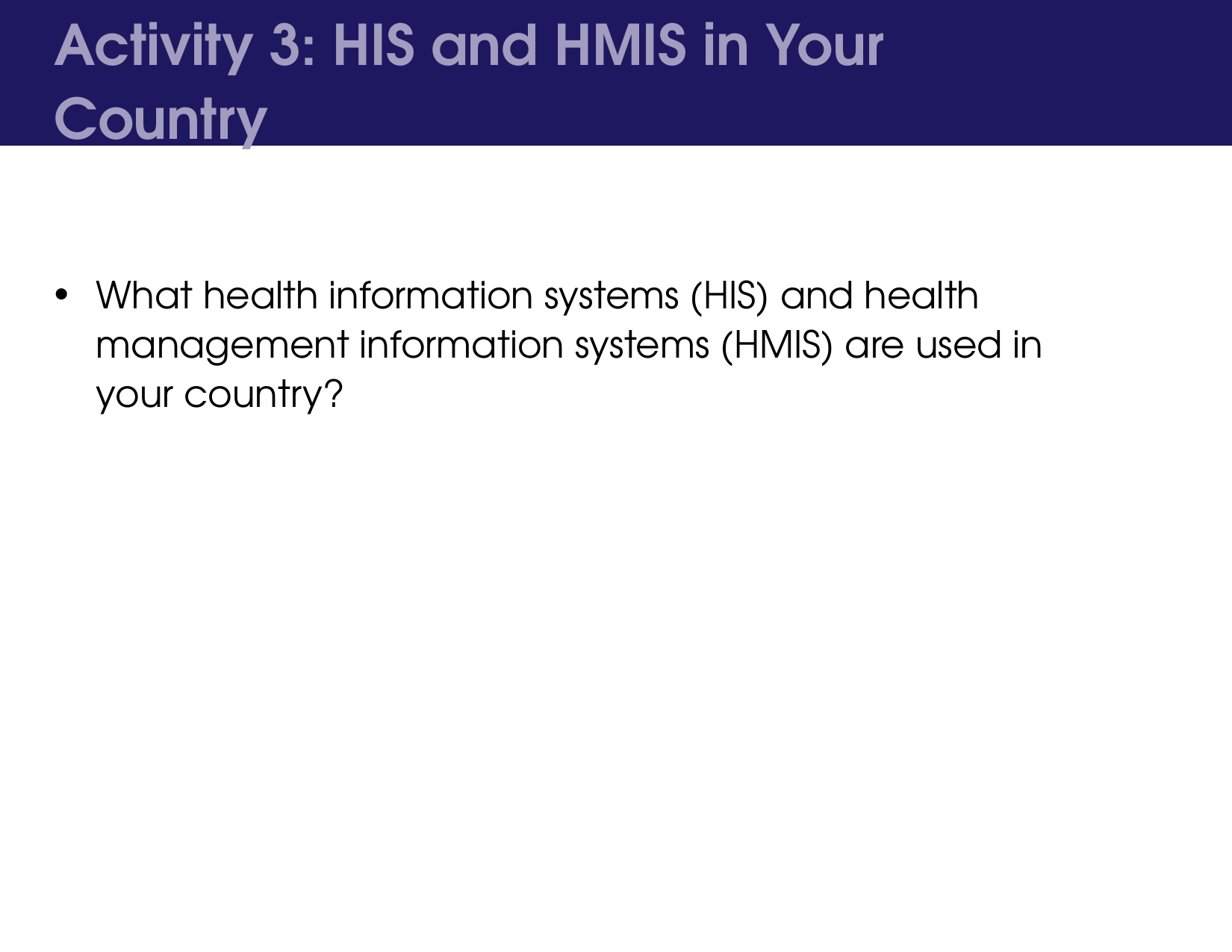

# Activity 3: HIS and HMIS in Your Country
What health information systems (HIS) and health management information systems (HMIS) are used in your country?